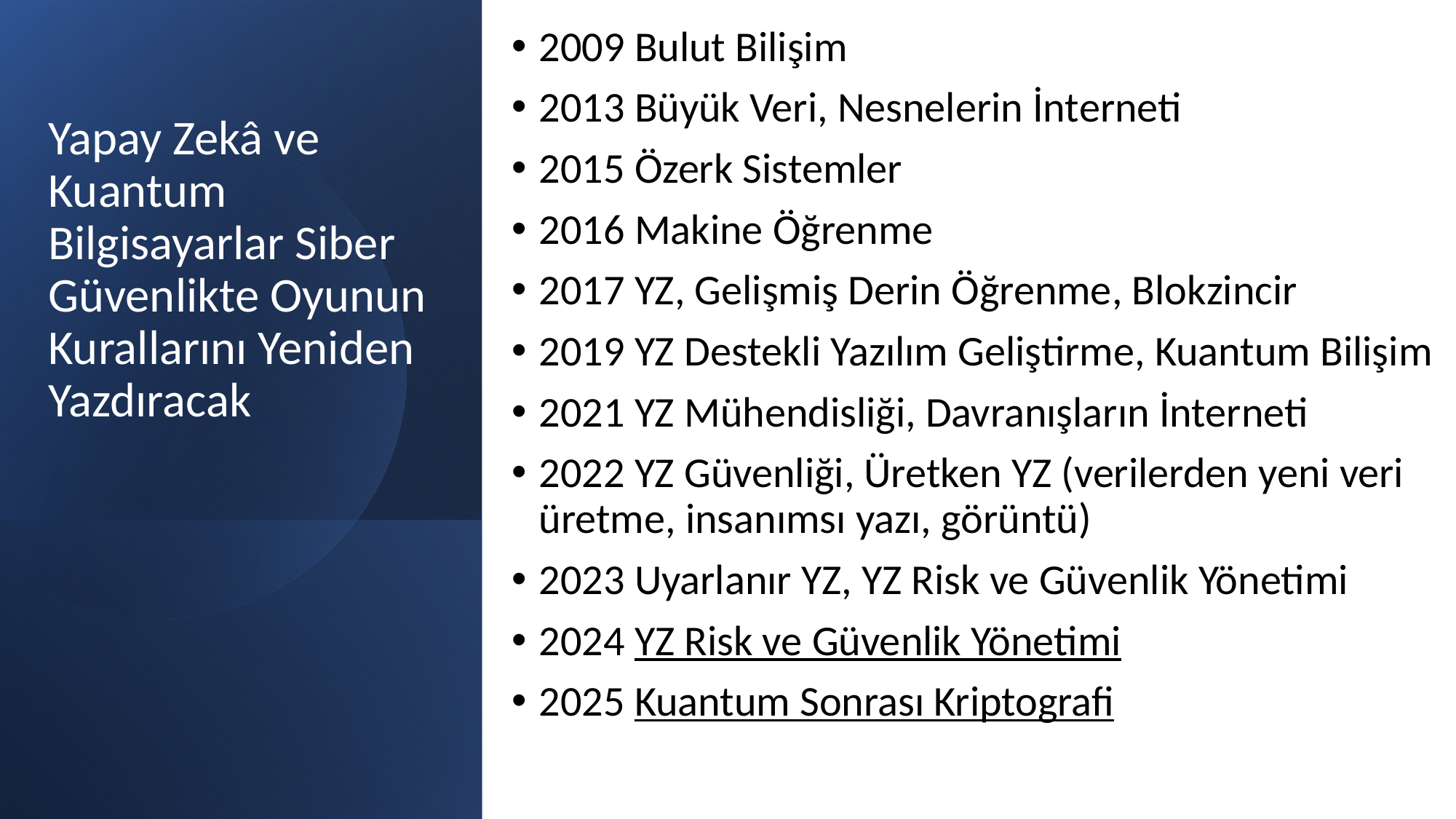

2009 Bulut Bilişim
2013 Büyük Veri, Nesnelerin İnterneti
2015 Özerk Sistemler
2016 Makine Öğrenme
2017 YZ, Gelişmiş Derin Öğrenme, Blokzincir
2019 YZ Destekli Yazılım Geliştirme, Kuantum Bilişim
2021 YZ Mühendisliği, Davranışların İnterneti
2022 YZ Güvenliği, Üretken YZ (verilerden yeni veri üretme, insanımsı yazı, görüntü)
2023 Uyarlanır YZ, YZ Risk ve Güvenlik Yönetimi
2024 YZ Risk ve Güvenlik Yönetimi
2025 Kuantum Sonrası Kriptografi
# Yapay Zekâ ve Kuantum Bilgisayarlar Siber Güvenlikte Oyunun Kurallarını Yeniden Yazdıracak